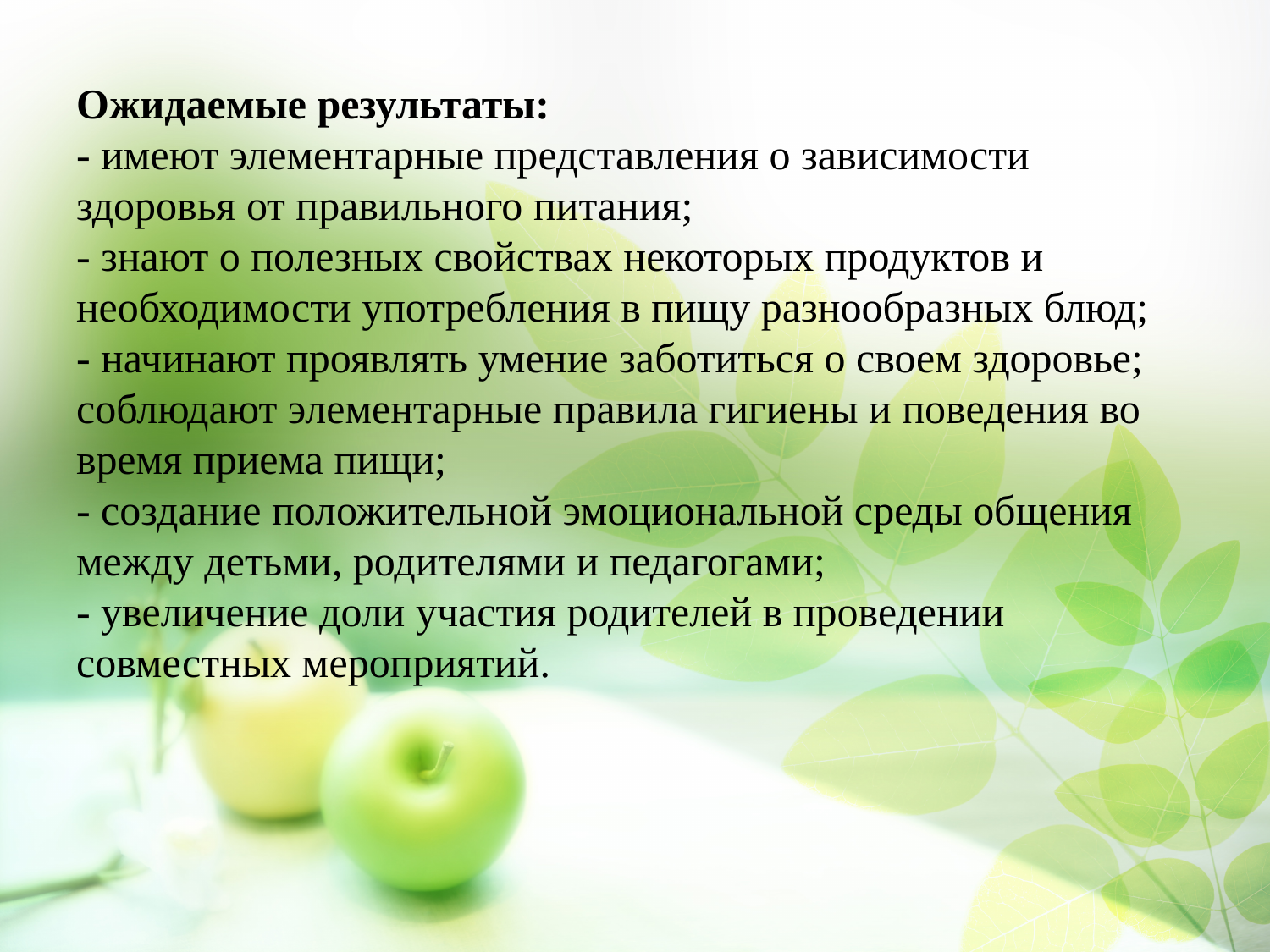

# Ожидаемые результаты: - имеют элементарные представления о зависимости здоровья от правильного питания; - знают о полезных свойствах некоторых продуктов и необходимости употребления в пищу разнообразных блюд; - начинают проявлять умение заботиться о своем здоровье; соблюдают элементарные правила гигиены и поведения во время приема пищи; - создание положительной эмоциональной среды общения между детьми, родителями и педагогами; - увеличение доли участия родителей в проведении совместных мероприятий.